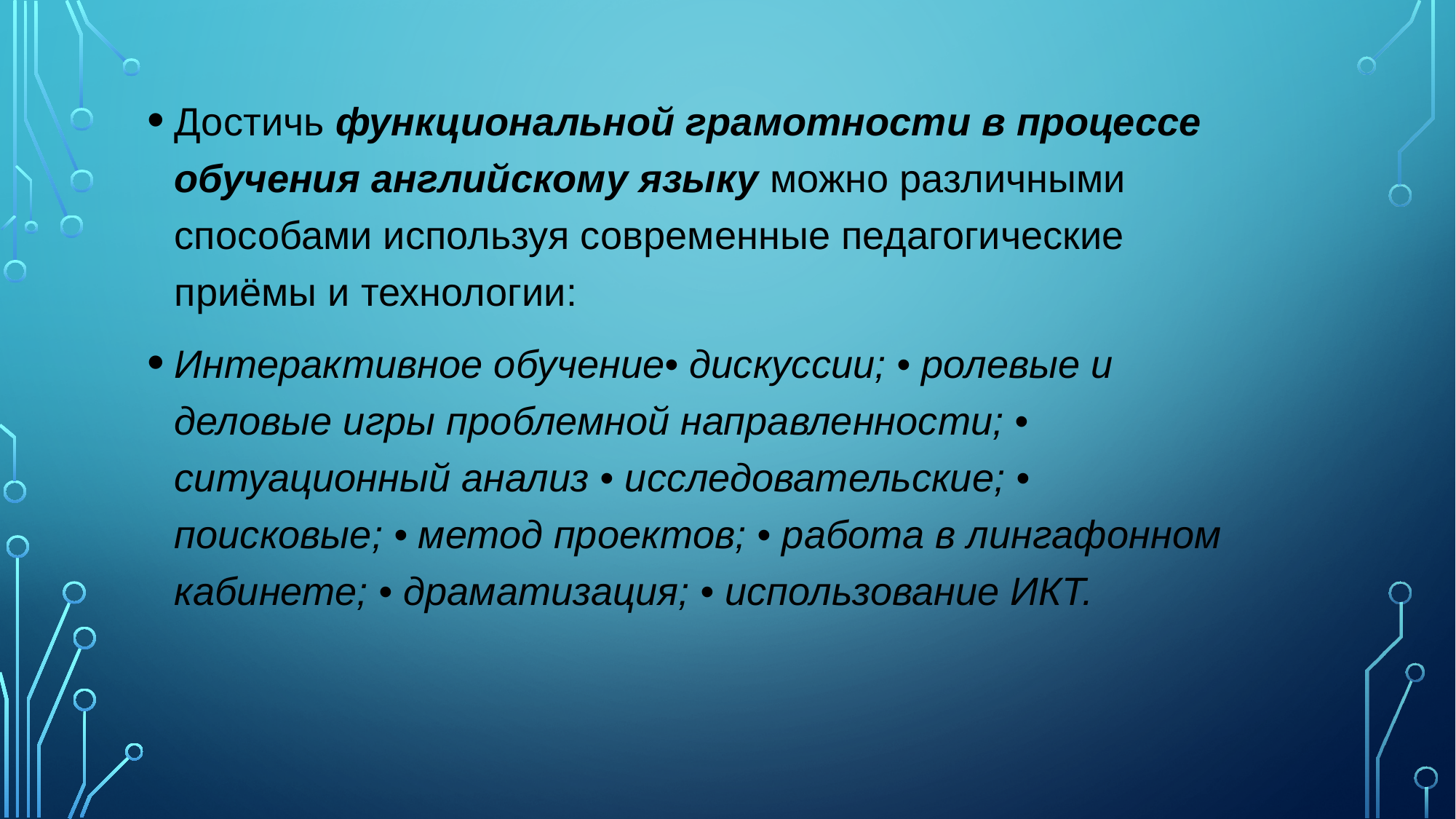

Достичь функциональной грамотности в процессе обучения английскому языку можно различными способами используя современные педагогические  приёмы и технологии:
Интерактивное обучение• дискуссии; • ролевые и деловые игры проблемной направленности; • ситуационный анализ • исследовательские; • поисковые; • метод проектов; • работа в лингафонном кабинете; • драматизация; • использование ИКТ.